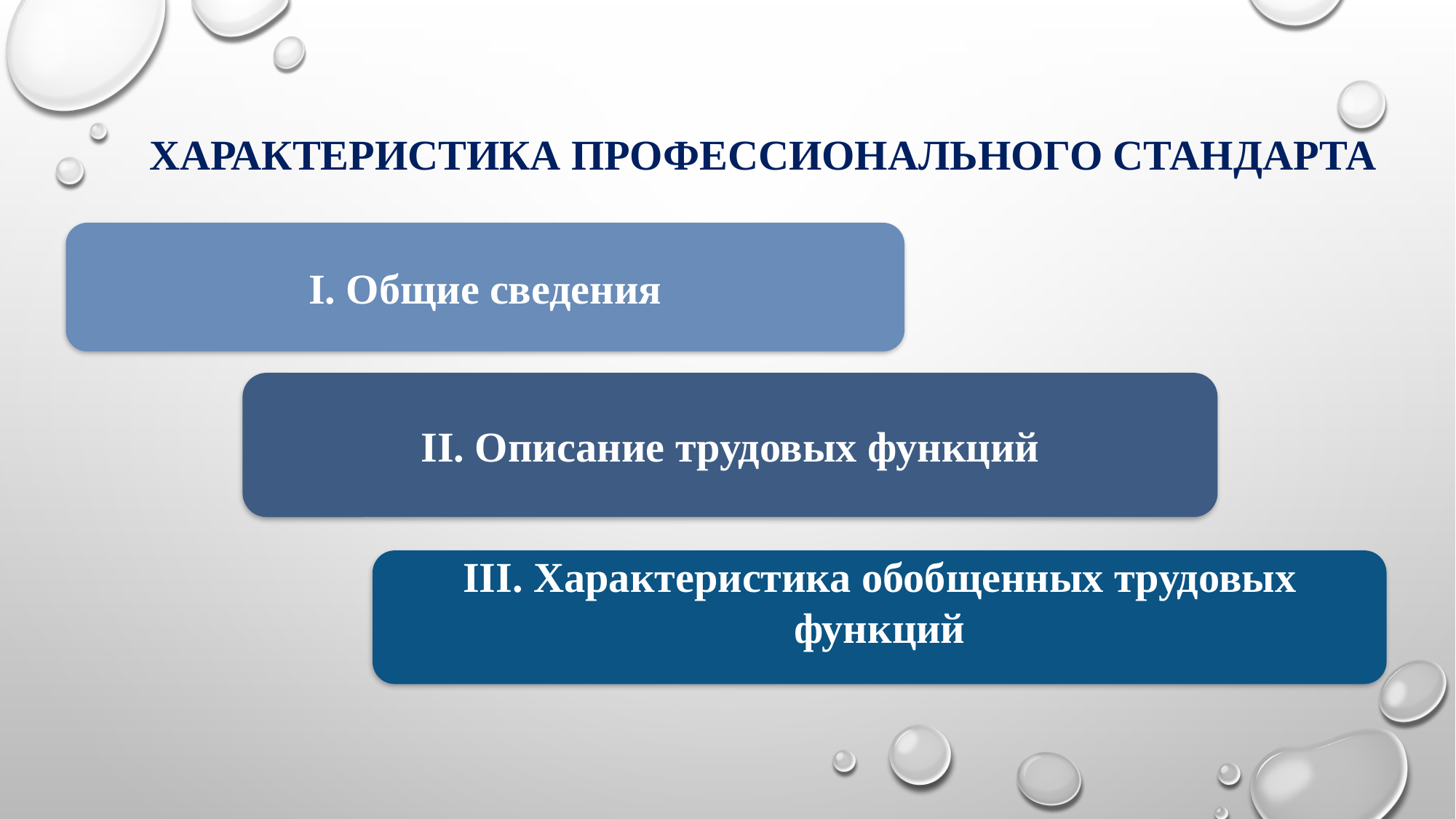

# Характеристика профессионального стандарта
I. Общие сведения
II. Описание трудовых функций
III. Характеристика обобщенных трудовых функций